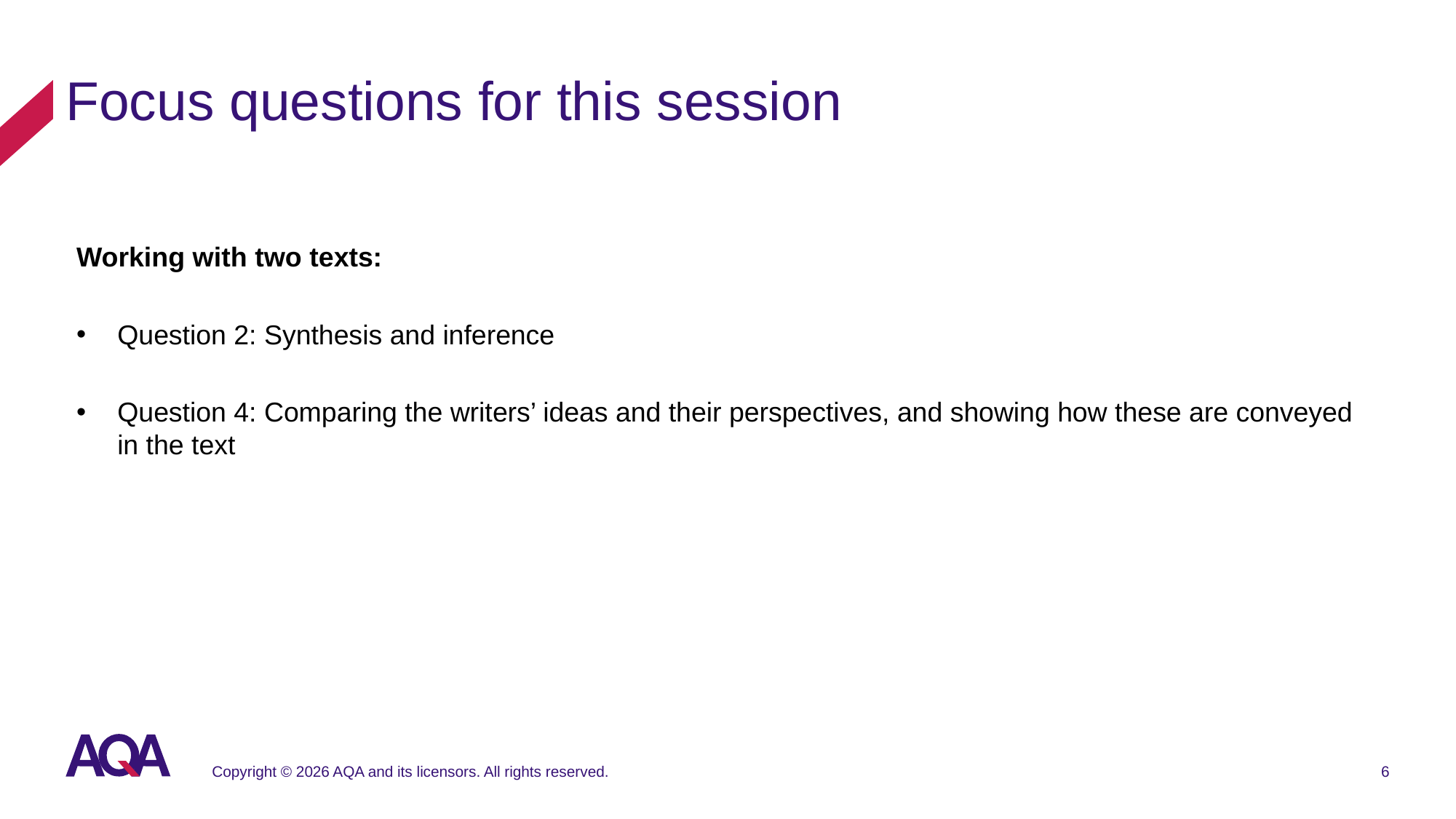

# Focus questions for this session
Working with two texts:

Question 2: Synthesis and inference

Question 4: Comparing the writers’ ideas and their perspectives, and showing how these are conveyed in the text

Copyright © 2026 AQA and its licensors. All rights reserved.
6